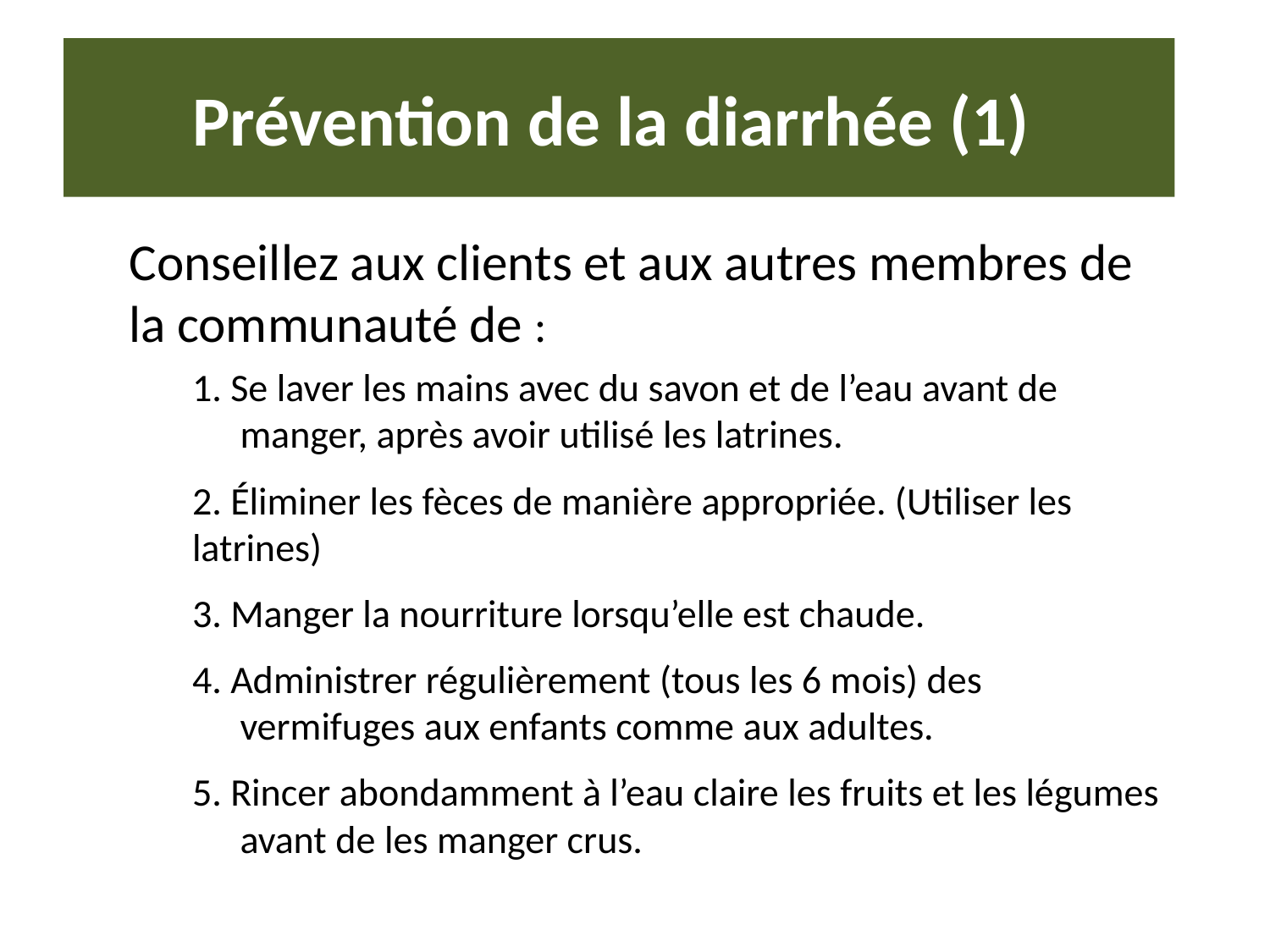

# Prévention de la diarrhée (1)
Conseillez aux clients et aux autres membres de la communauté de :
1. Se laver les mains avec du savon et de l’eau avant de manger, après avoir utilisé les latrines.
2. Éliminer les fèces de manière appropriée. (Utiliser les latrines)
3. Manger la nourriture lorsqu’elle est chaude.
4. Administrer régulièrement (tous les 6 mois) des vermifuges aux enfants comme aux adultes.
5. Rincer abondamment à l’eau claire les fruits et les légumes avant de les manger crus.